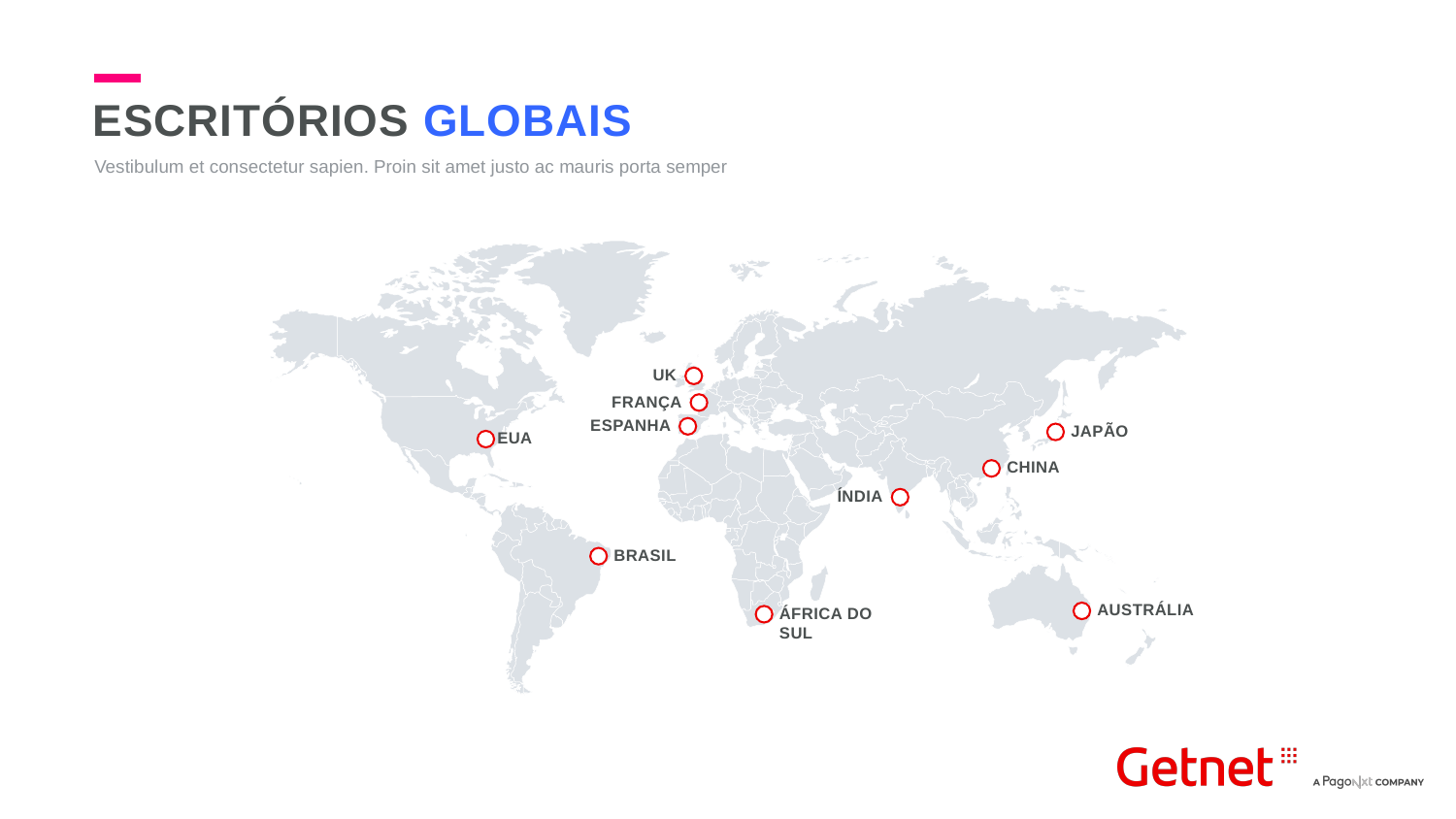

ESCRITÓRIOS GLOBAIS
Vestibulum et consectetur sapien. Proin sit amet justo ac mauris porta semper

UK

FRANÇA

ESPANHA

JAPÃO

EUA

China

ÍNDIA

BRASIL

AUSTRÁLIA

ÁFRICA DO SUL